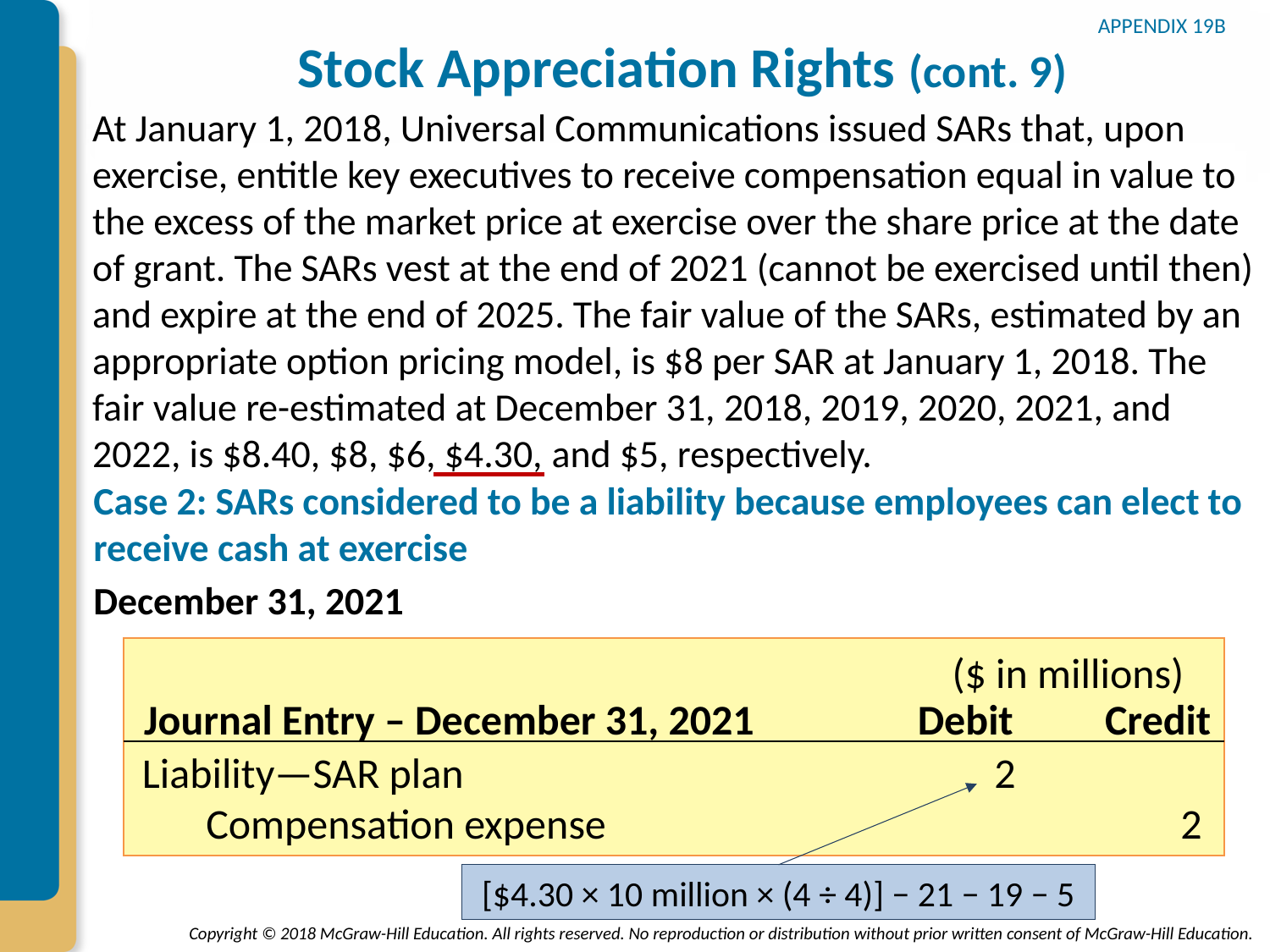

# Stock Appreciation Rights (cont. 9)
APPENDIX 19B
At January 1, 2018, Universal Communications issued SARs that, upon exercise, entitle key executives to receive compensation equal in value to the excess of the market price at exercise over the share price at the date of grant. The SARs vest at the end of 2021 (cannot be exercised until then) and expire at the end of 2025. The fair value of the SARs, estimated by an appropriate option pricing model, is $8 per SAR at January 1, 2018. The fair value re-estimated at December 31, 2018, 2019, 2020, 2021, and 2022, is $8.40, $8, $6, $4.30, and $5, respectively.
Case 2: SARs considered to be a liability because employees can elect to receive cash at exercise
December 31, 2021

($ in millions)
Journal Entry – December 31, 2021
Debit
Credit
Liability—SAR plan
2
Compensation expense
2
[$4.30 × 10 million × (4 ÷ 4)] − 21 − 19 − 5